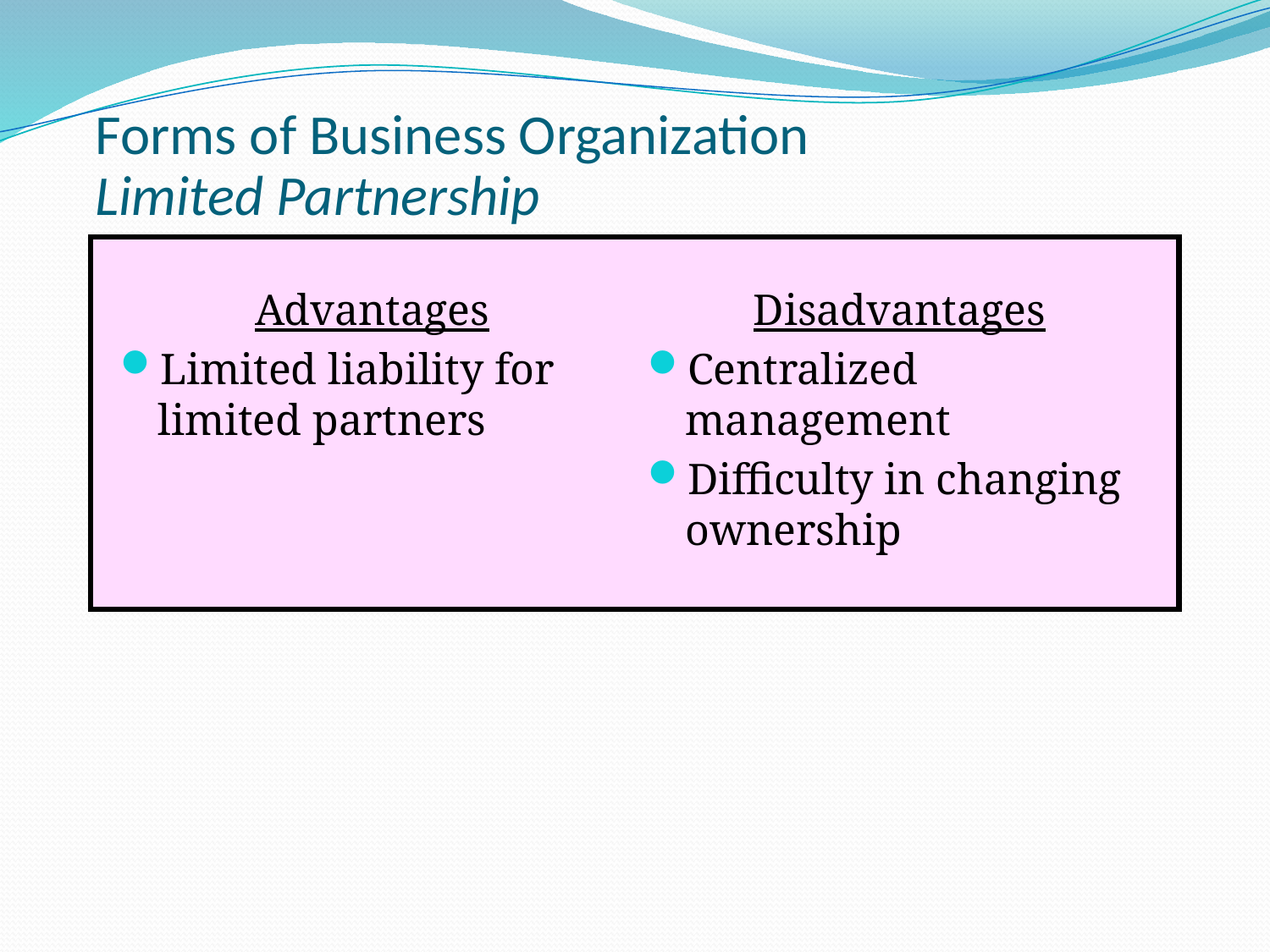

# Forms of Business Organization Limited Partnership

Advantages
Limited liability for limited partners
Disadvantages
Centralized management
Difficulty in changing ownership